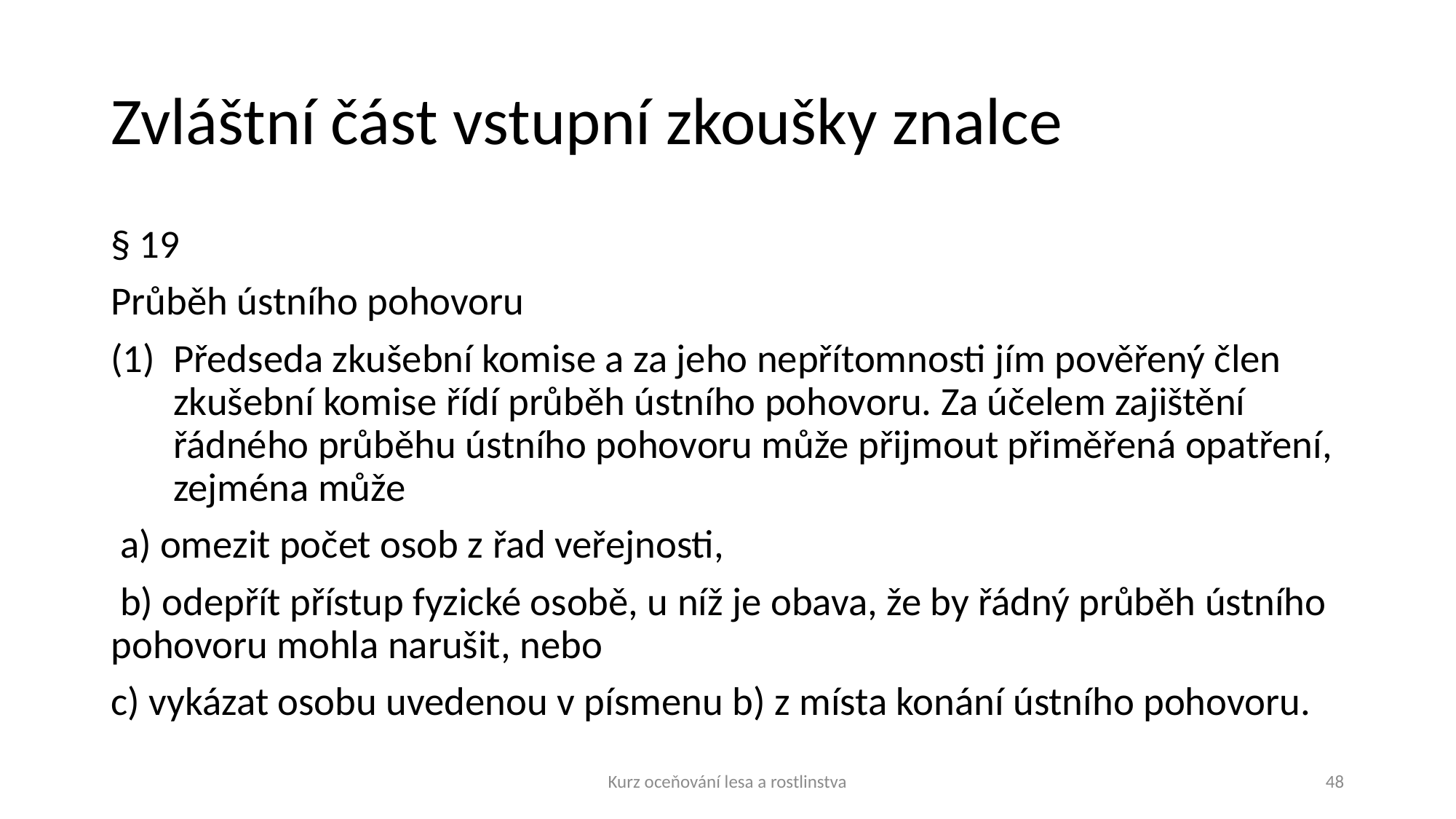

# Zvláštní část vstupní zkoušky znalce
§ 19
Průběh ústního pohovoru
Předseda zkušební komise a za jeho nepřítomnosti jím pověřený člen zkušební komise řídí průběh ústního pohovoru. Za účelem zajištění řádného průběhu ústního pohovoru může přijmout přiměřená opatření, zejména může
 a) omezit počet osob z řad veřejnosti,
 b) odepřít přístup fyzické osobě, u níž je obava, že by řádný průběh ústního pohovoru mohla narušit, nebo
c) vykázat osobu uvedenou v písmenu b) z místa konání ústního pohovoru.
Kurz oceňování lesa a rostlinstva
48